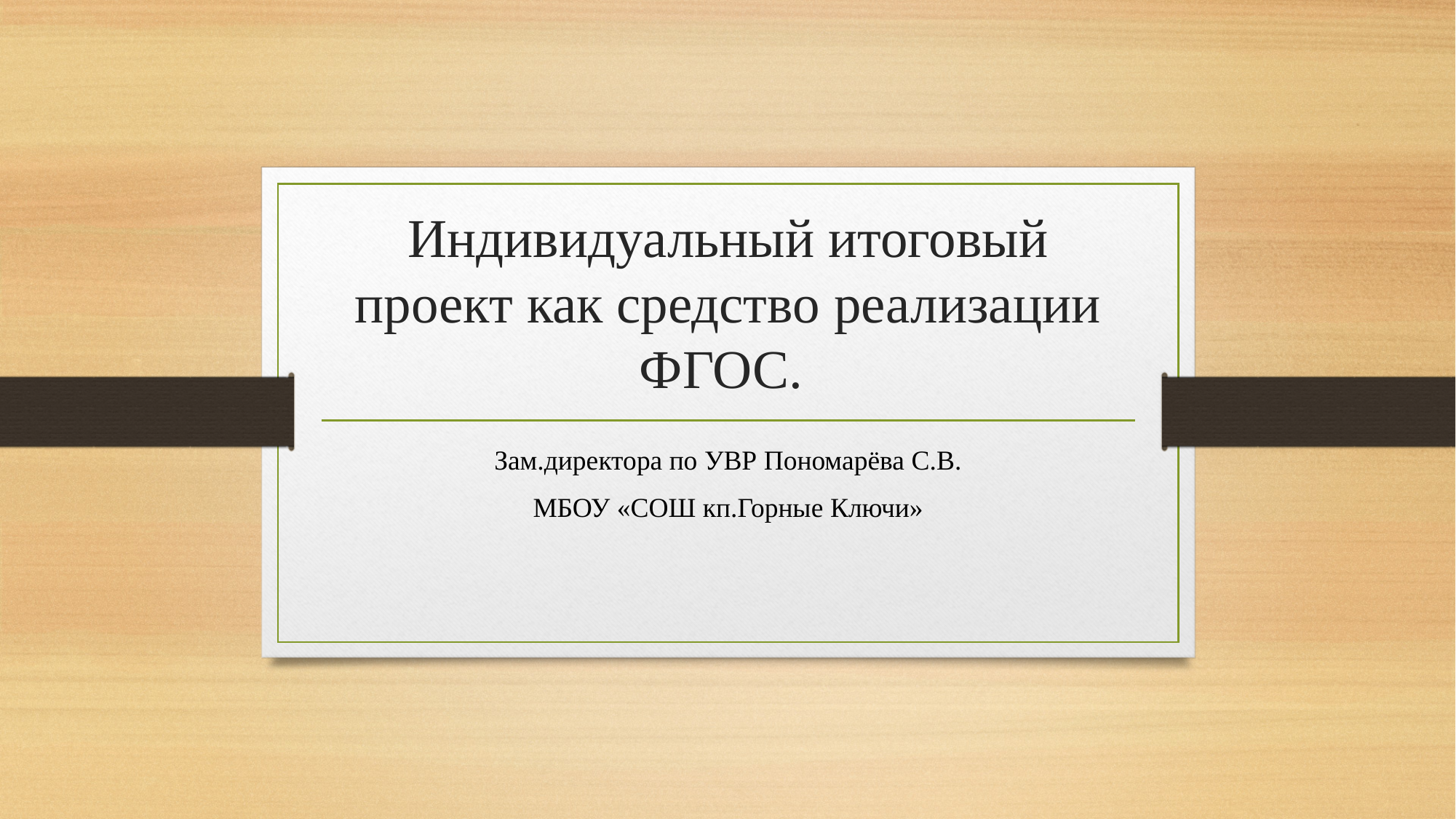

# Индивидуальный итоговый проект как средство реализации ФГОС.
Зам.директора по УВР Пономарёва С.В.
МБОУ «СОШ кп.Горные Ключи»